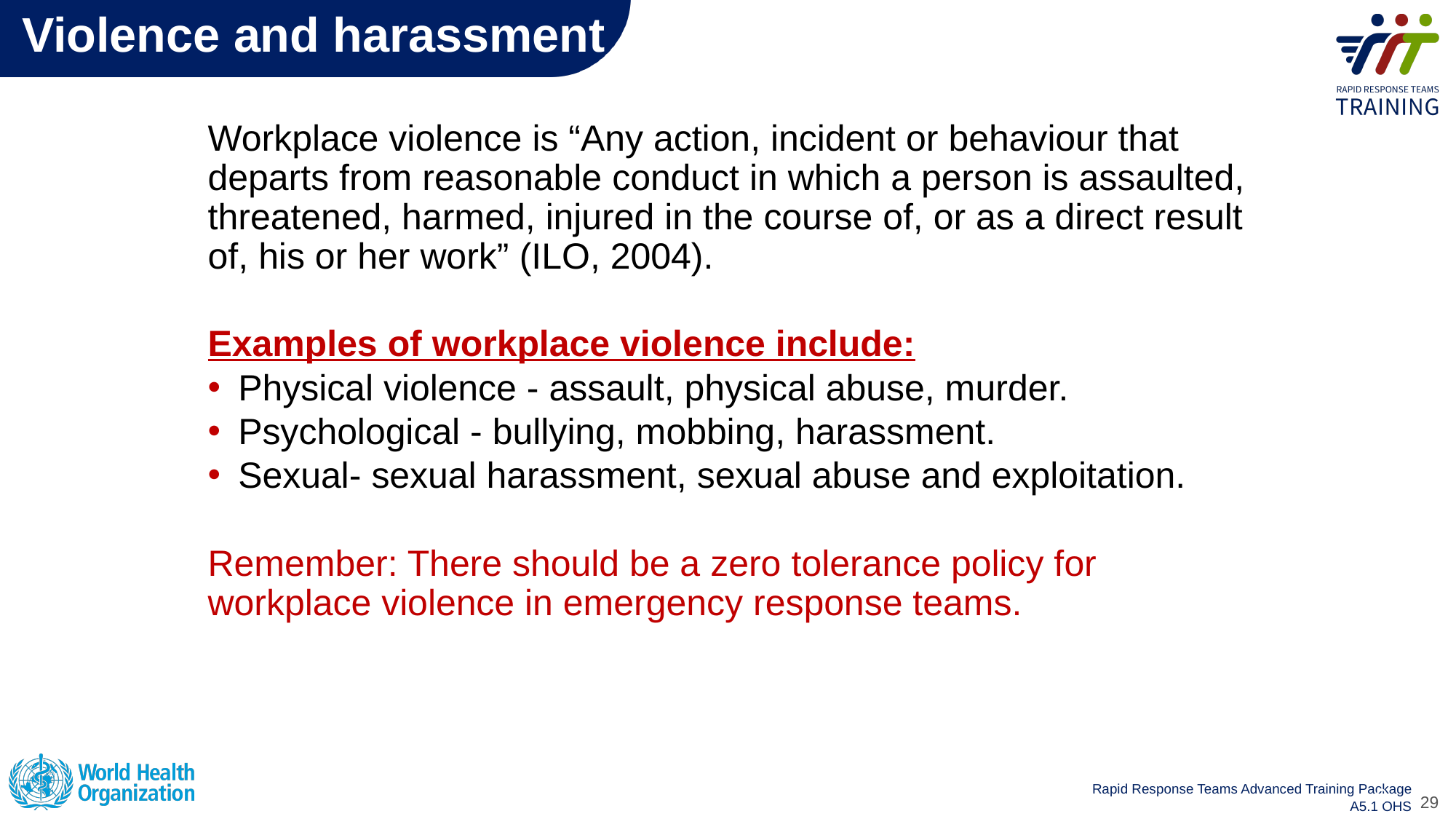

# Violence and harassment
Workplace violence is “Any action, incident or behaviour that departs from reasonable conduct in which a person is assaulted, threatened, harmed, injured in the course of, or as a direct result of, his or her work” (ILO, 2004).

Examples of workplace violence include:
Physical violence - assault, physical abuse, murder.
Psychological - bullying, mobbing, harassment.
Sexual- sexual harassment, sexual abuse and exploitation.

Remember: There should be a zero tolerance policy for workplace violence in emergency response teams.

29